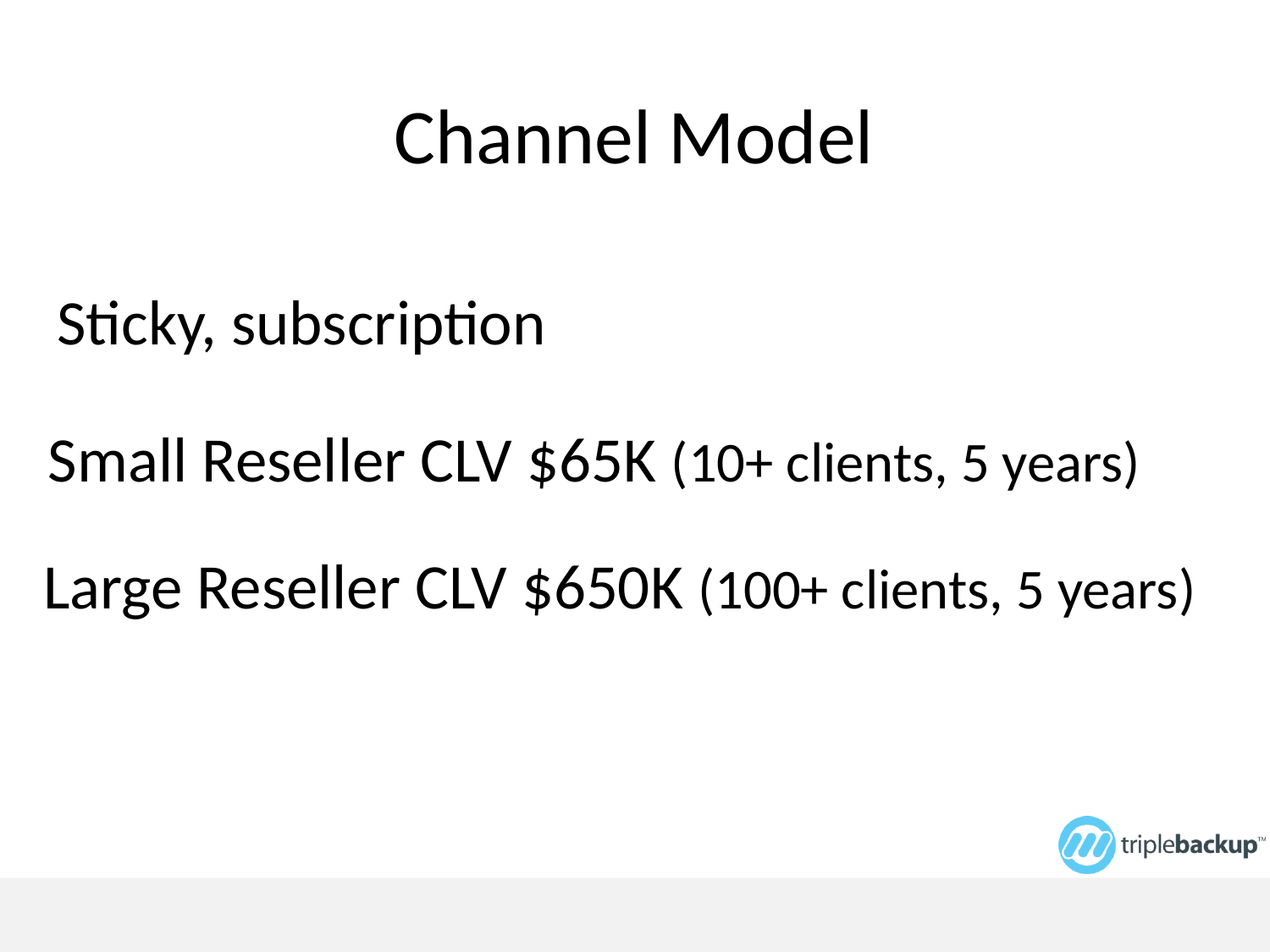

Channel Model
Sticky, subscription
Small Reseller CLV $65K (10+ clients, 5 years)
Large Reseller CLV $650K (100+ clients, 5 years)